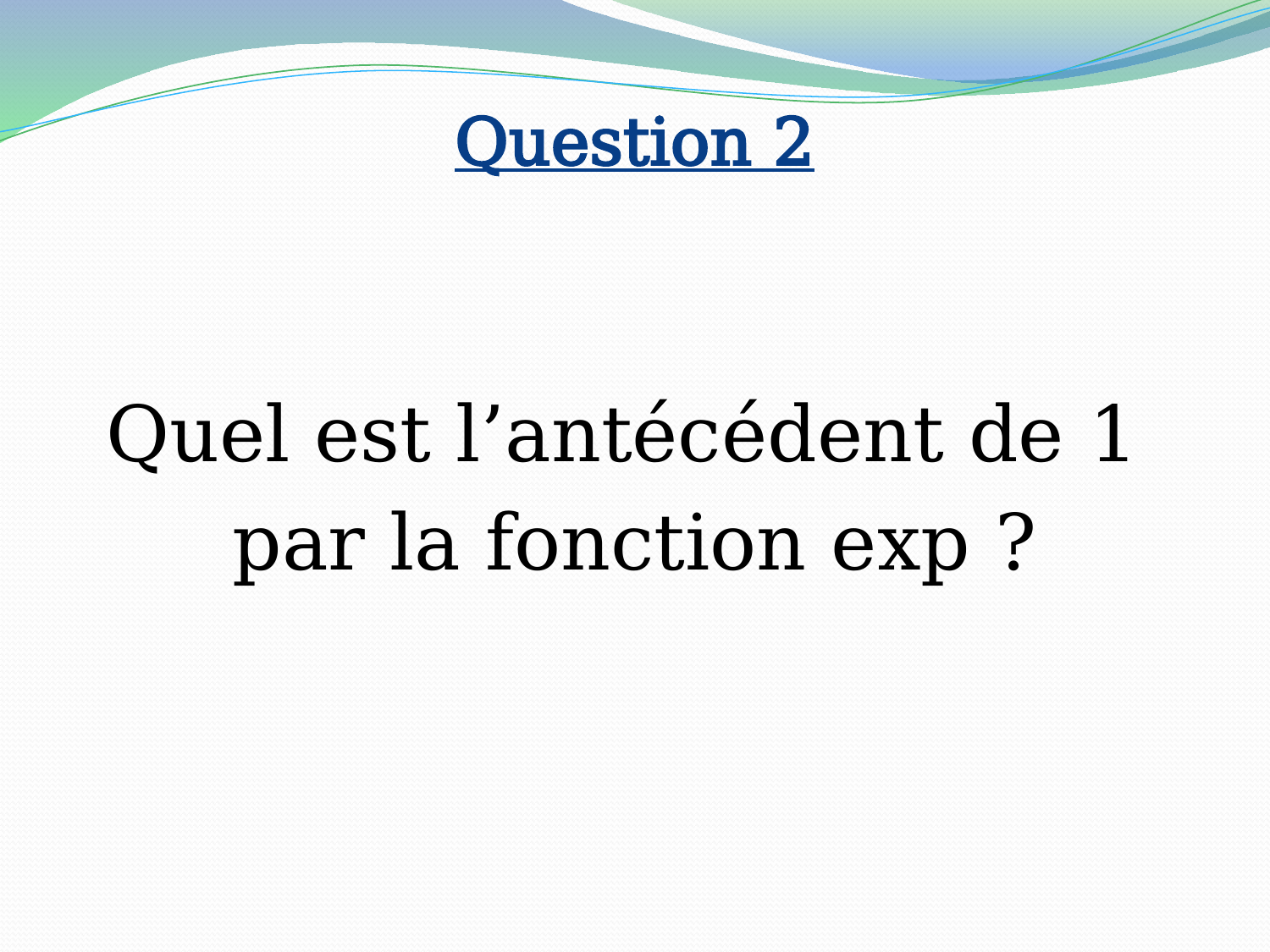

# Question 2

Quel est l’antécédent de 1
par la fonction exp ?